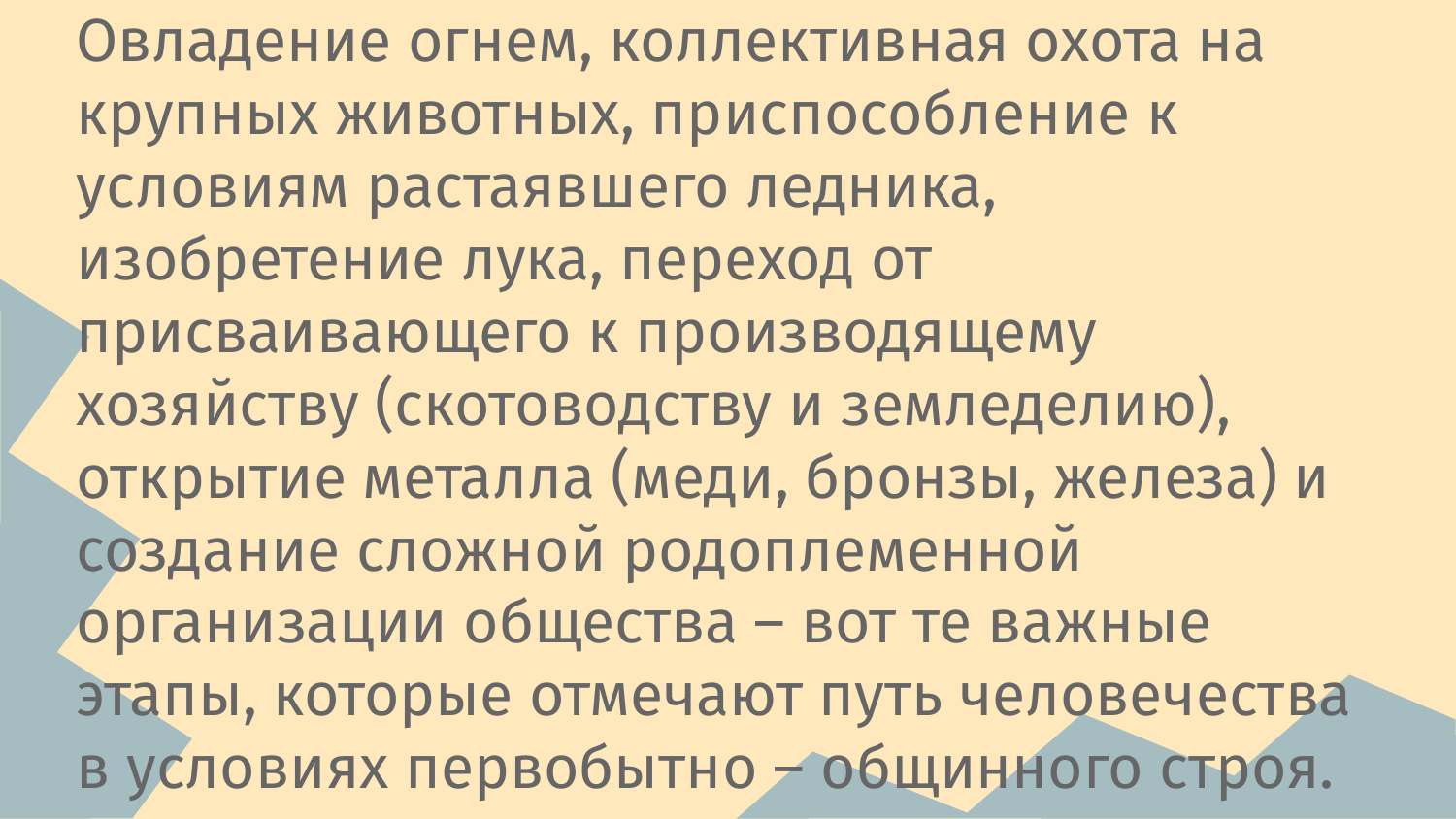

Овладение огнем, коллективная охота на крупных животных, приспособление к условиям растаявшего ледника, изобретение лука, переход от присваивающего к производящему хозяйству (скотоводству и земледелию), открытие металла (меди, бронзы, железа) и создание сложной родоплеменной организации общества – вот те важные этапы, которые отмечают путь человечества в условиях первобытно – общинного строя.
#